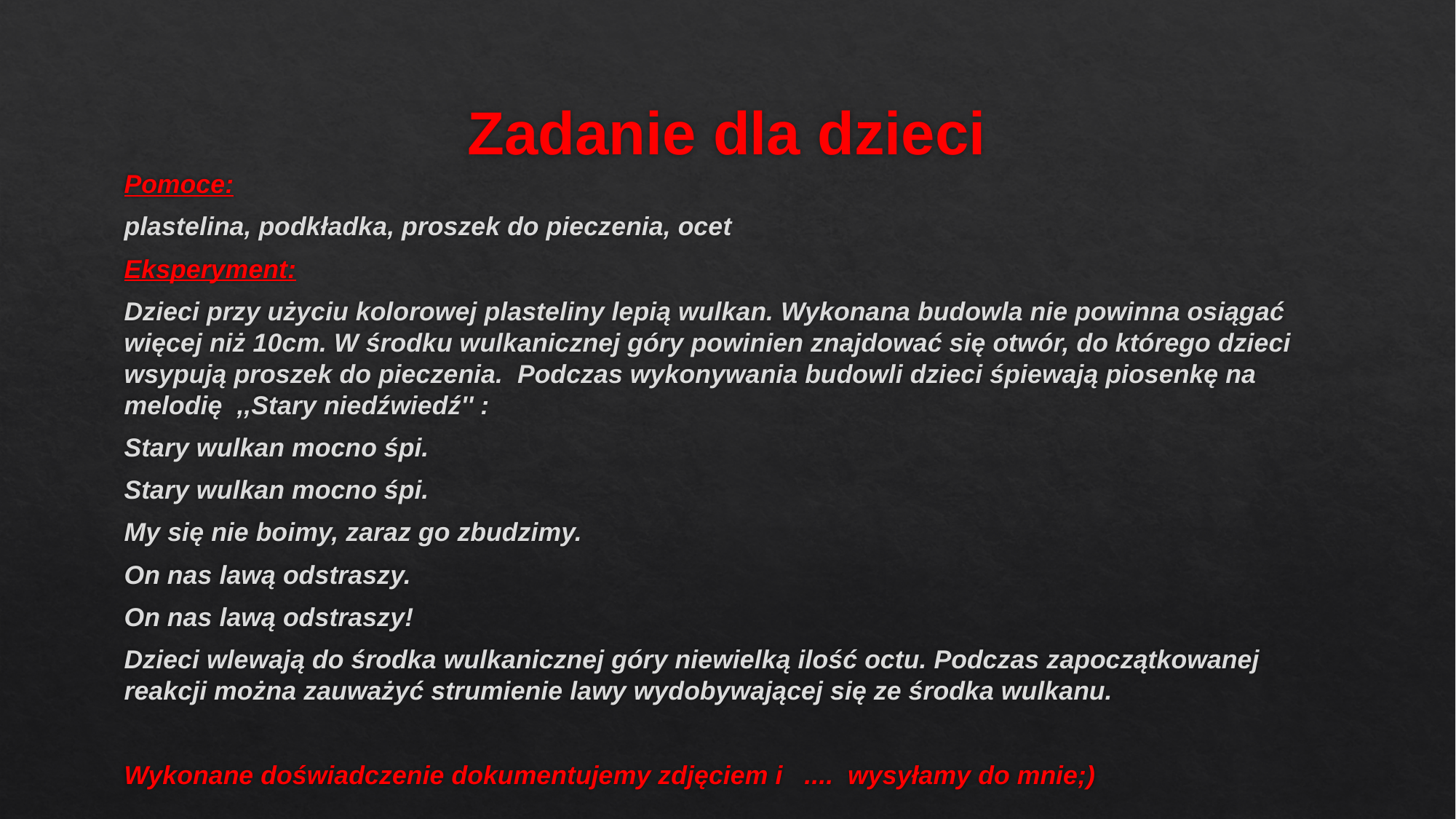

# Zadanie dla dzieci
Pomoce:
plastelina, podkładka, proszek do pieczenia, ocet
Eksperyment:
Dzieci przy użyciu kolorowej plasteliny lepią wulkan. Wykonana budowla nie powinna osiągać więcej niż 10cm. W środku wulkanicznej góry powinien znajdować się otwór, do którego dzieci wsypują proszek do pieczenia.  Podczas wykonywania budowli dzieci śpiewają piosenkę na melodię  ,,Stary niedźwiedź'' :
Stary wulkan mocno śpi.
Stary wulkan mocno śpi.
My się nie boimy, zaraz go zbudzimy.
On nas lawą odstraszy.
On nas lawą odstraszy!
Dzieci wlewają do środka wulkanicznej góry niewielką ilość octu. Podczas zapoczątkowanej reakcji można zauważyć strumienie lawy wydobywającej się ze środka wulkanu.

Wykonane doświadczenie dokumentujemy zdjęciem i   ....  wysyłamy do mnie;)